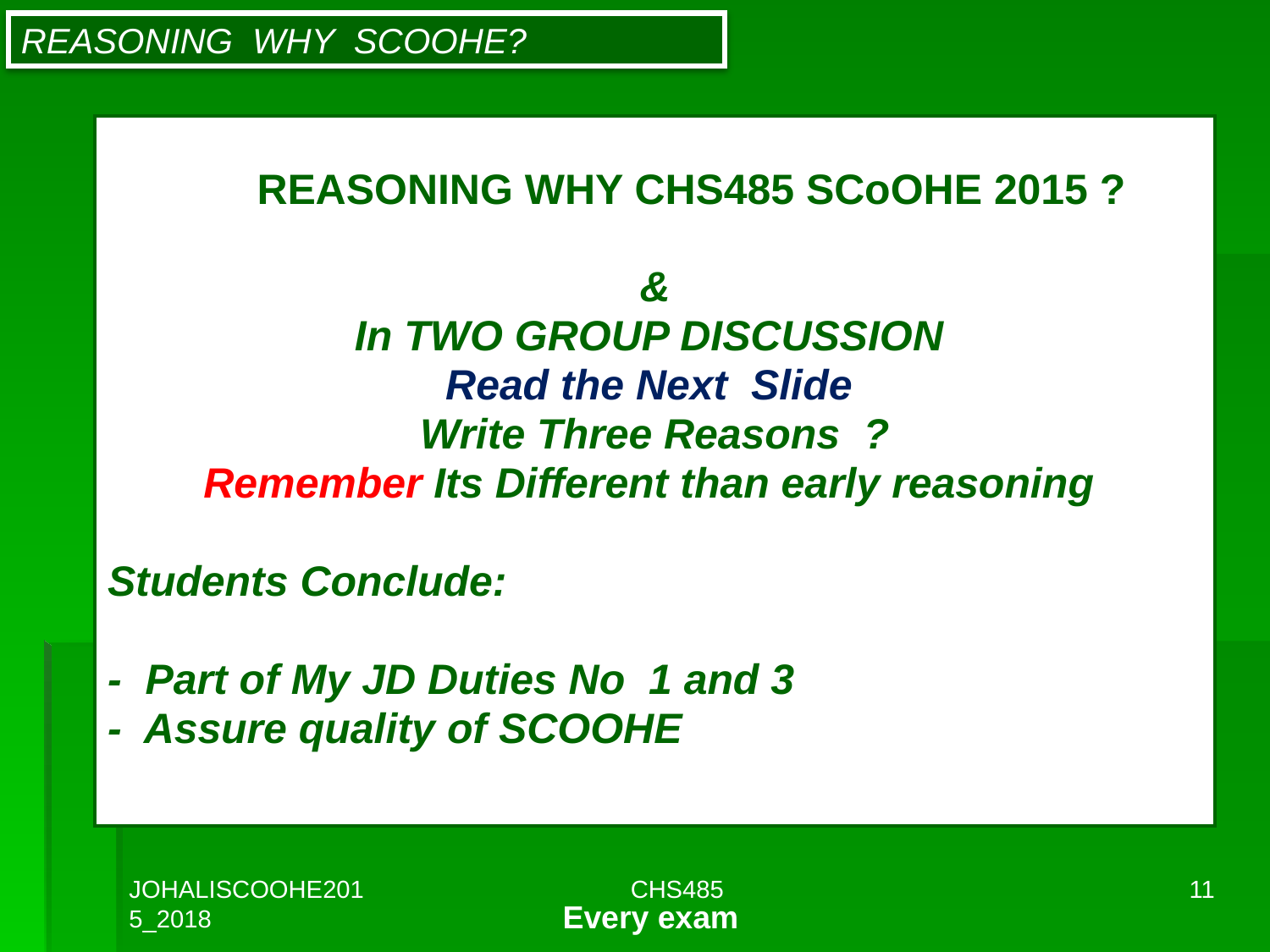

# REASONING  WHY  SCOOHE?

	REASONING WHY CHS485 SCoOHE 2015 ?

&
In TWO GROUP DISCUSSION
Read the Next  Slide
Write Three Reasons  ?
Remember Its Different than early reasoning

Students Conclude:

-  Part of My JD Duties No  1 and 3
-  Assure quality of SCOOHE

Every exam

JOHALISCOOHE2015_2018
CHS485
11